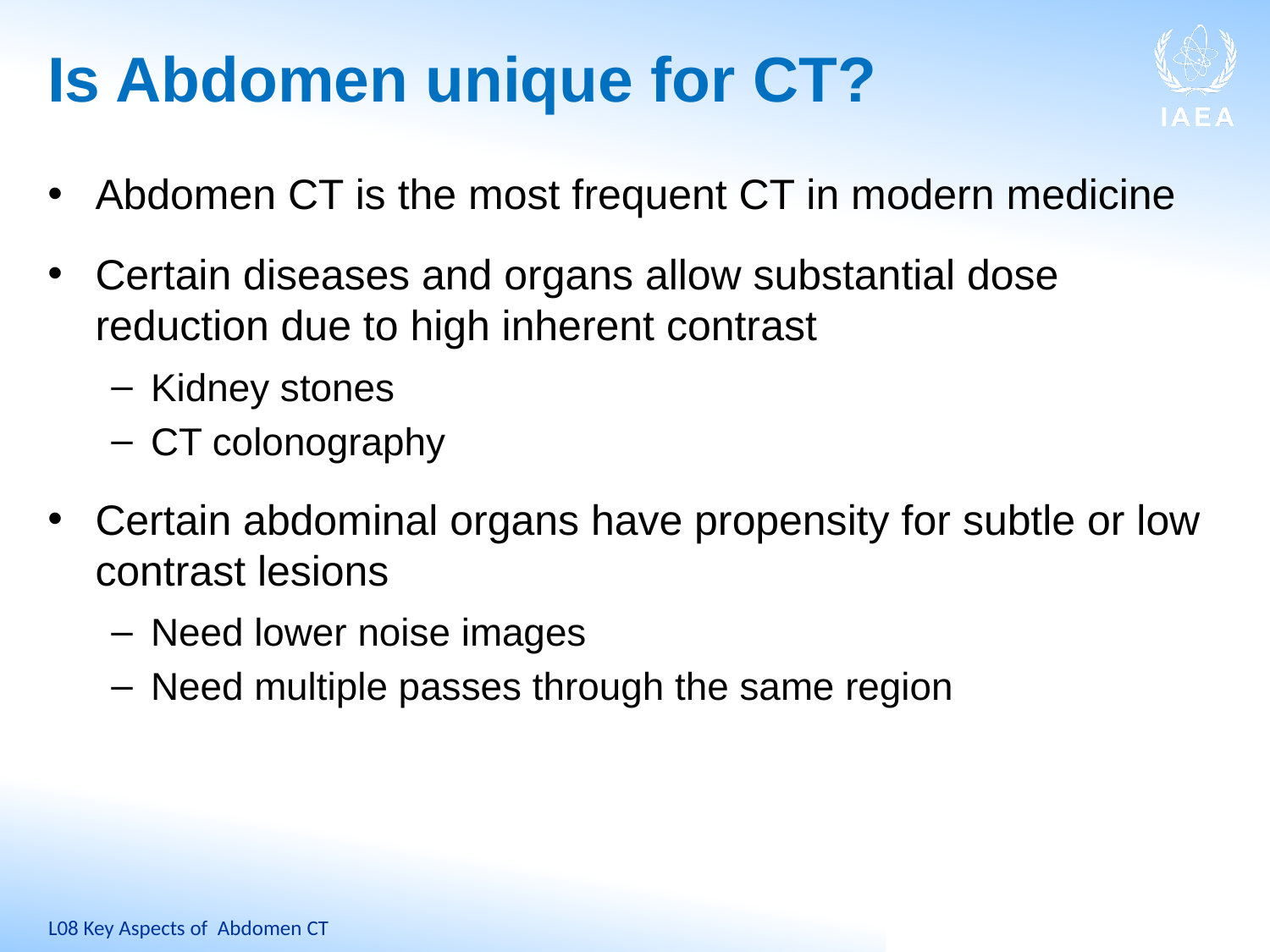

# Is Abdomen unique for CT?
Abdomen CT is the most frequent CT in modern medicine
Certain diseases and organs allow substantial dose reduction due to high inherent contrast
Kidney stones
CT colonography
Certain abdominal organs have propensity for subtle or low contrast lesions
Need lower noise images
Need multiple passes through the same region